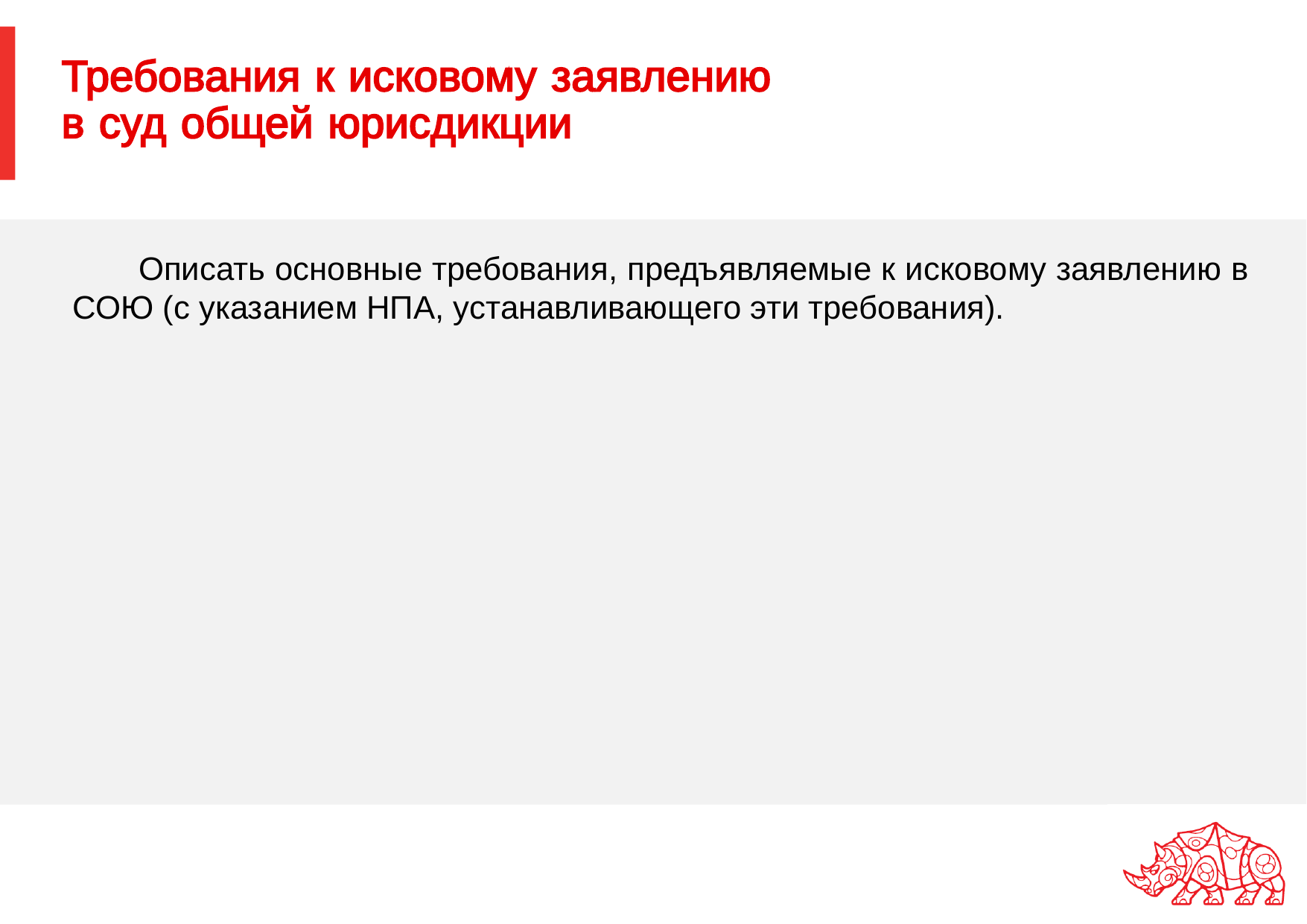

# Требования к исковому заявлению в суд общей юрисдикции
Описать основные требования, предъявляемые к исковому заявлению в СОЮ (с указанием НПА, устанавливающего эти требования).